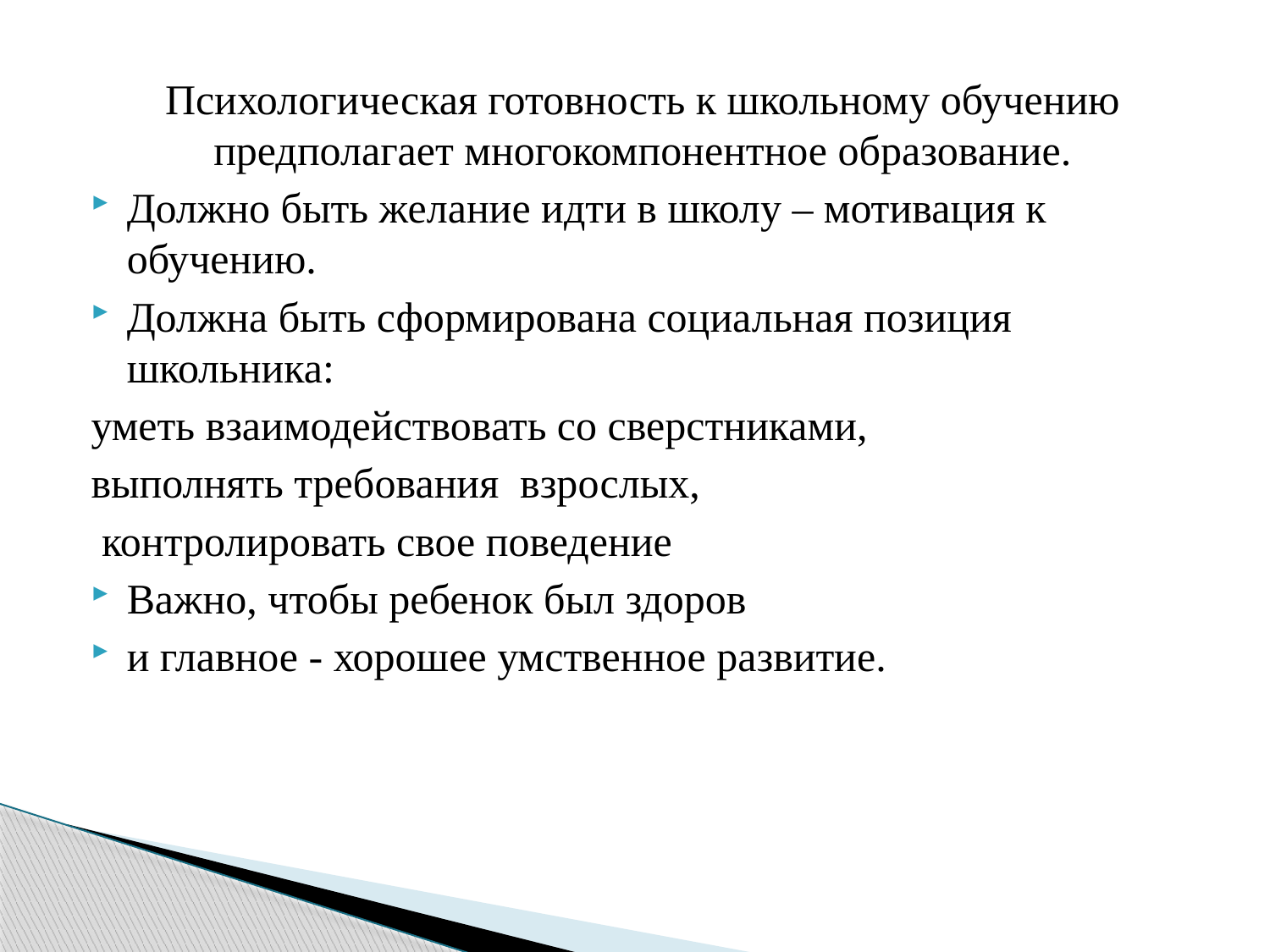

Психологическая готовность к школьному обучению предполагает многокомпонентное образование.
Должно быть желание идти в школу – мотивация к обучению.
Должна быть сформирована социальная позиция школьника:
уметь взаимодействовать со сверстниками,
выполнять требования  взрослых,
 контролировать свое поведение
Важно, чтобы ребенок был здоров
и главное - хорошее умственное развитие.